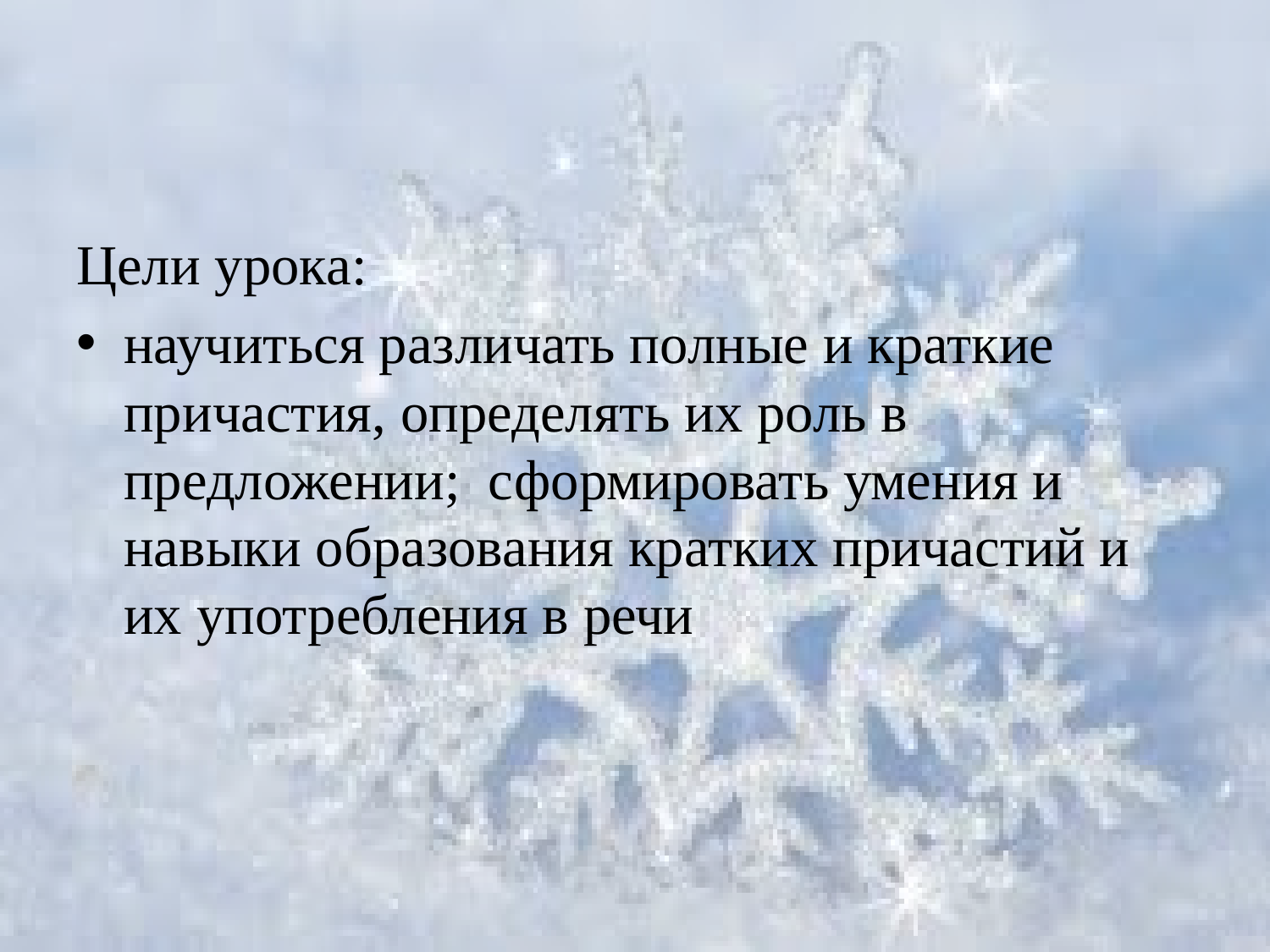

#
Цели урока:
научиться различать полные и краткие причастия, определять их роль в предложении;  сформировать умения и навыки образования кратких причастий и их употребления в речи